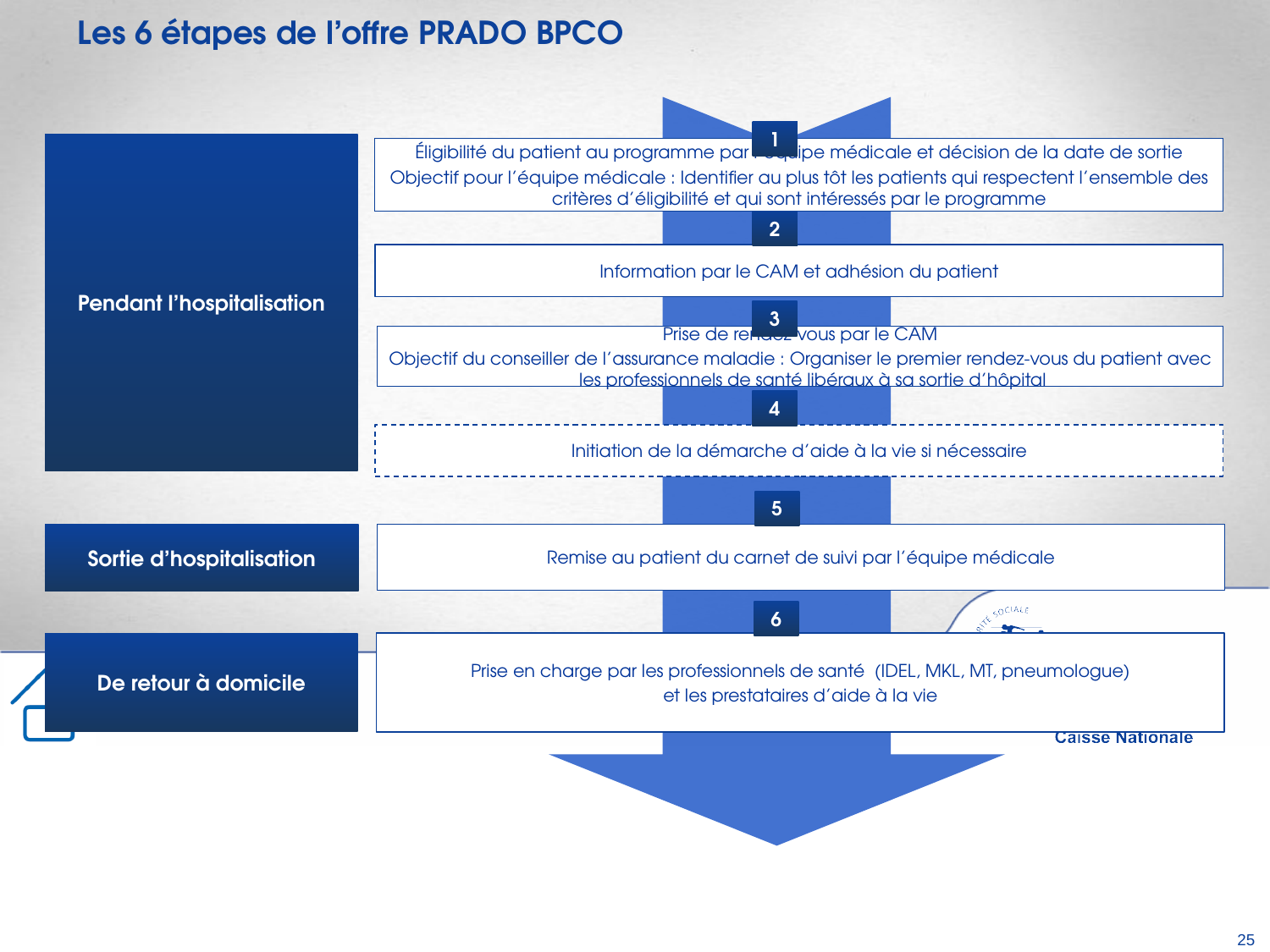

Les 6 étapes de l’offre PRADO BPCO
1
Pendant l’hospitalisation
Éligibilité du patient au programme par l’équipe médicale et décision de la date de sortie
Objectif pour l’équipe médicale : Identifier au plus tôt les patients qui respectent l’ensemble des critères d’éligibilité et qui sont intéressés par le programme
2

Information par le CAM et adhésion du patient
3
Prise de rendez-vous par le CAM
Objectif du conseiller de l’assurance maladie : Organiser le premier rendez-vous du patient avec les professionnels de santé libéraux à sa sortie d’hôpital
4
Initiation de la démarche d’aide à la vie si nécessaire
5
Sortie d’hospitalisation
Remise au patient du carnet de suivi par l’équipe médicale
6
De retour à domicile
Prise en charge par les professionnels de santé  (IDEL, MKL, MT, pneumologue)
 et les prestataires d’aide à la vie
25